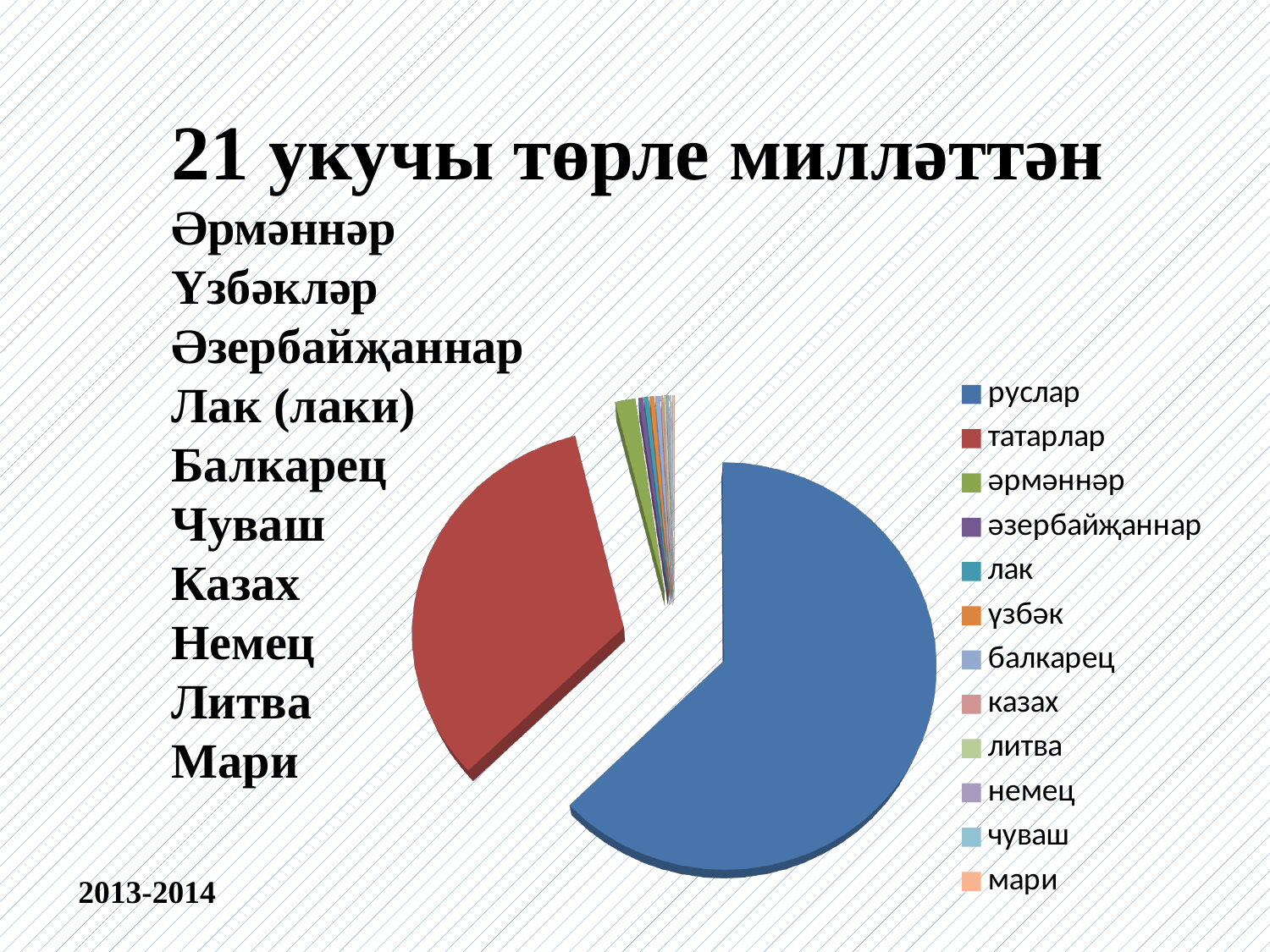

21 укучы төрле милләттән
Әрмәннәр
Үзбәкләр
Әзербайҗаннар
Лак (лаки)
Балкарец
Чуваш
Казах
Немец
Литва
Мари

[unsupported chart]

2013-2014